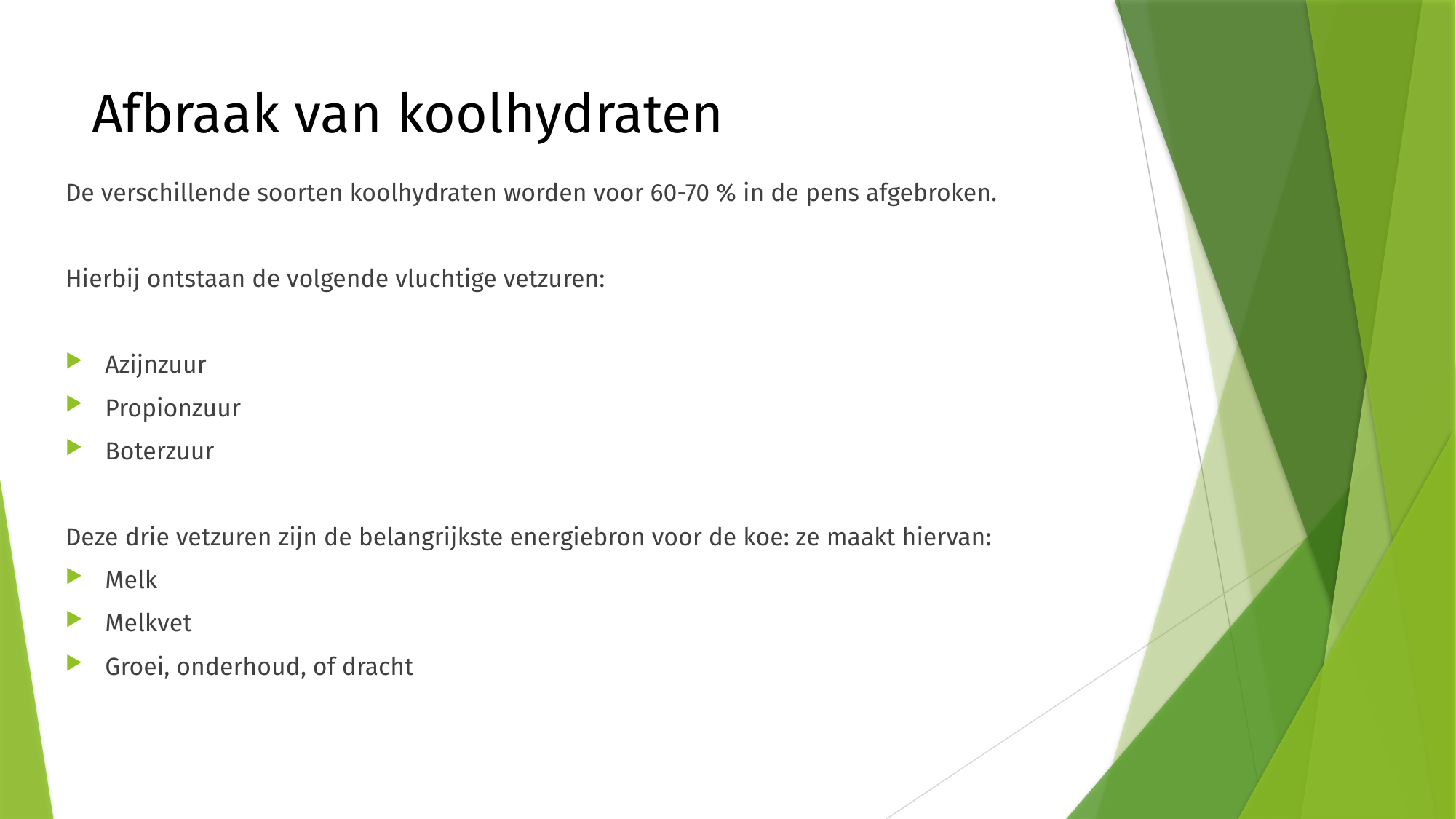

# Afbraak van koolhydraten
De verschillende soorten koolhydraten worden voor 60-70 % in de pens afgebroken.

Hierbij ontstaan de volgende vluchtige vetzuren:

Azijnzuur
Propionzuur
Boterzuur

Deze drie vetzuren zijn de belangrijkste energiebron voor de koe: ze maakt hiervan:
Melk
Melkvet
Groei, onderhoud, of dracht